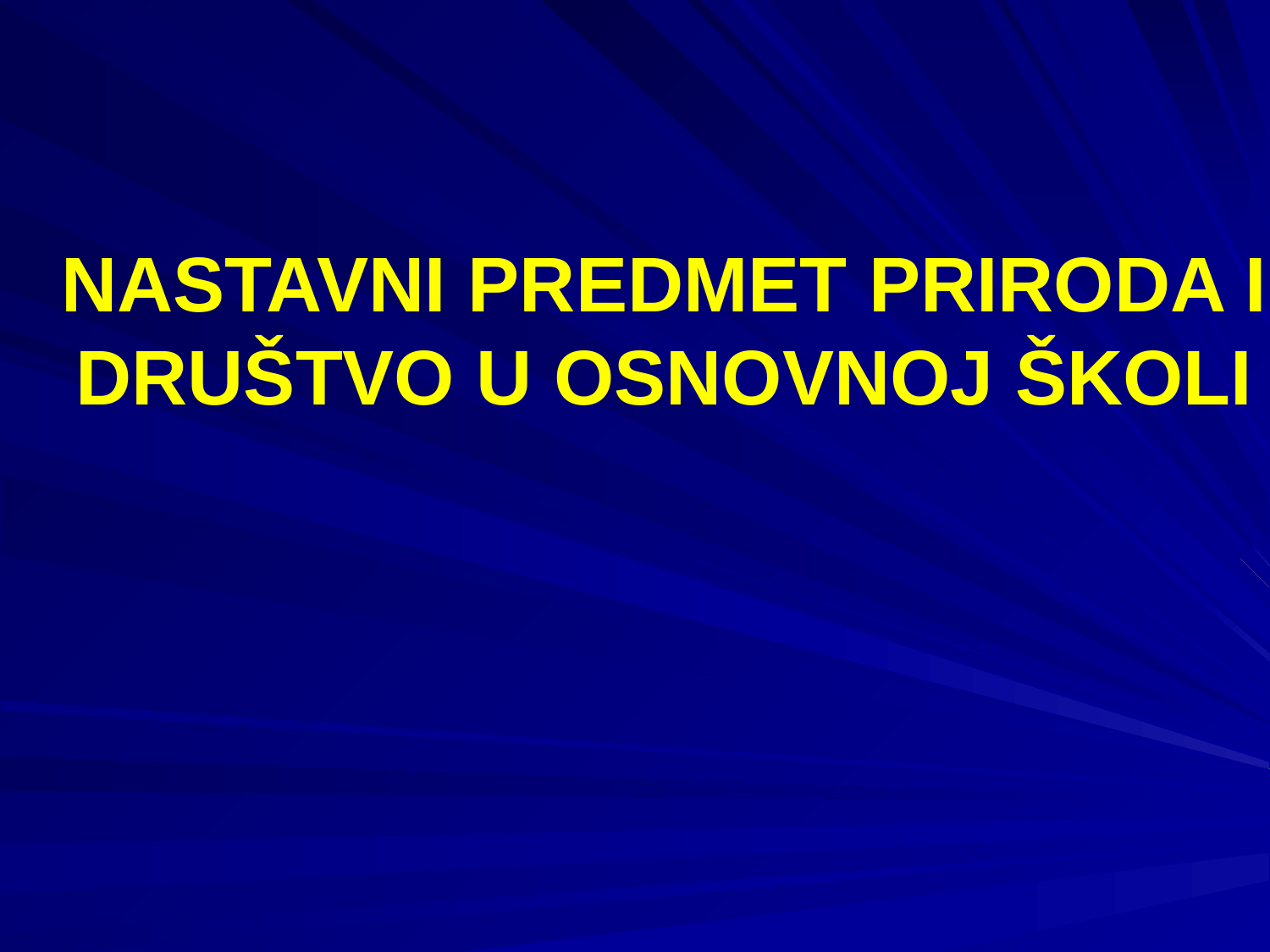

# NASTAVNI PREDMET PRIRODA I DRUŠTVO U OSNOVNOJ ŠKOLI